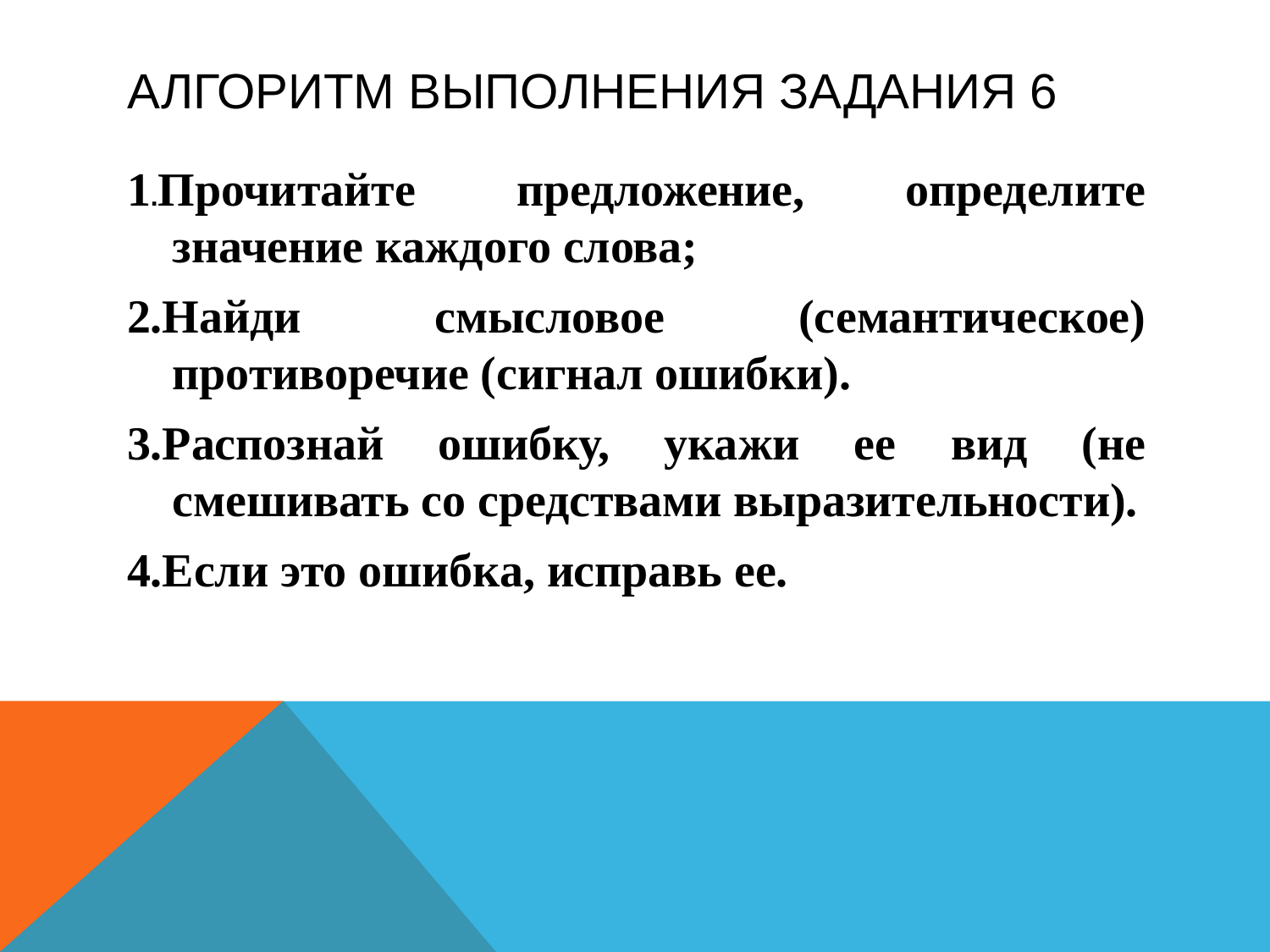

# Алгоритм выполнения задания 6
1.Прочитайте предложение, определите значение каждого слова;
2.Найди смысловое (семантическое) противоречие (сигнал ошибки).
3.Распознай ошибку, укажи ее вид (не смешивать со средствами выразительности).
4.Если это ошибка, исправь ее.